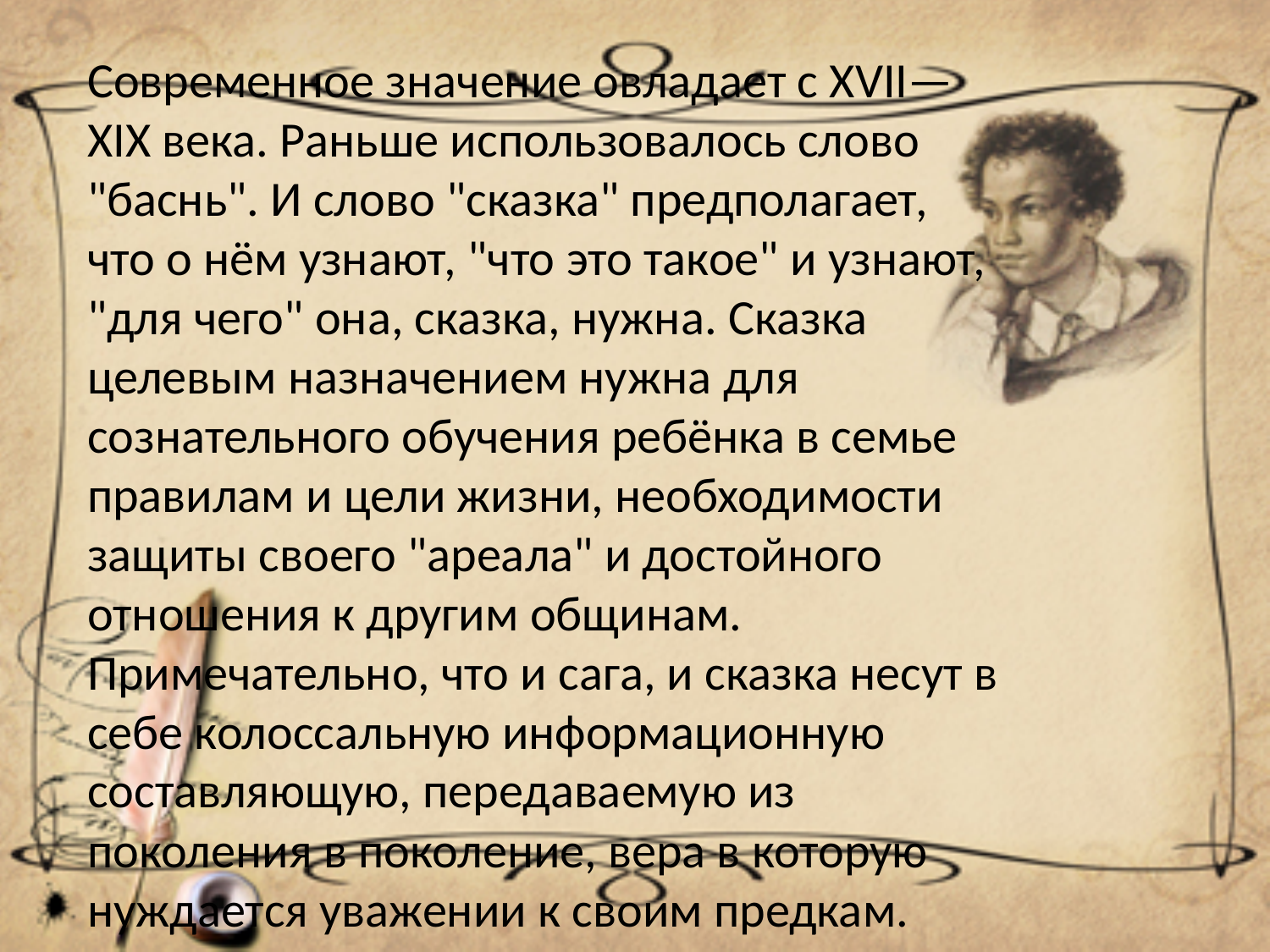

Современное значение овладает с XVII—XIX века. Раньше использовалось слово "баснь". И слово "сказка" предполагает, что о нём узнают, "что это такое" и узнают, "для чего" она, сказка, нужна. Сказка целевым назначением нужна для сознательного обучения ребёнка в семье правилам и цели жизни, необходимости защиты своего "ареала" и достойного отношения к другим общинам. Примечательно, что и сага, и сказка несут в себе колоссальную информационную составляющую, передаваемую из поколения в поколение, вера в которую нуждается уважении к своим предкам.